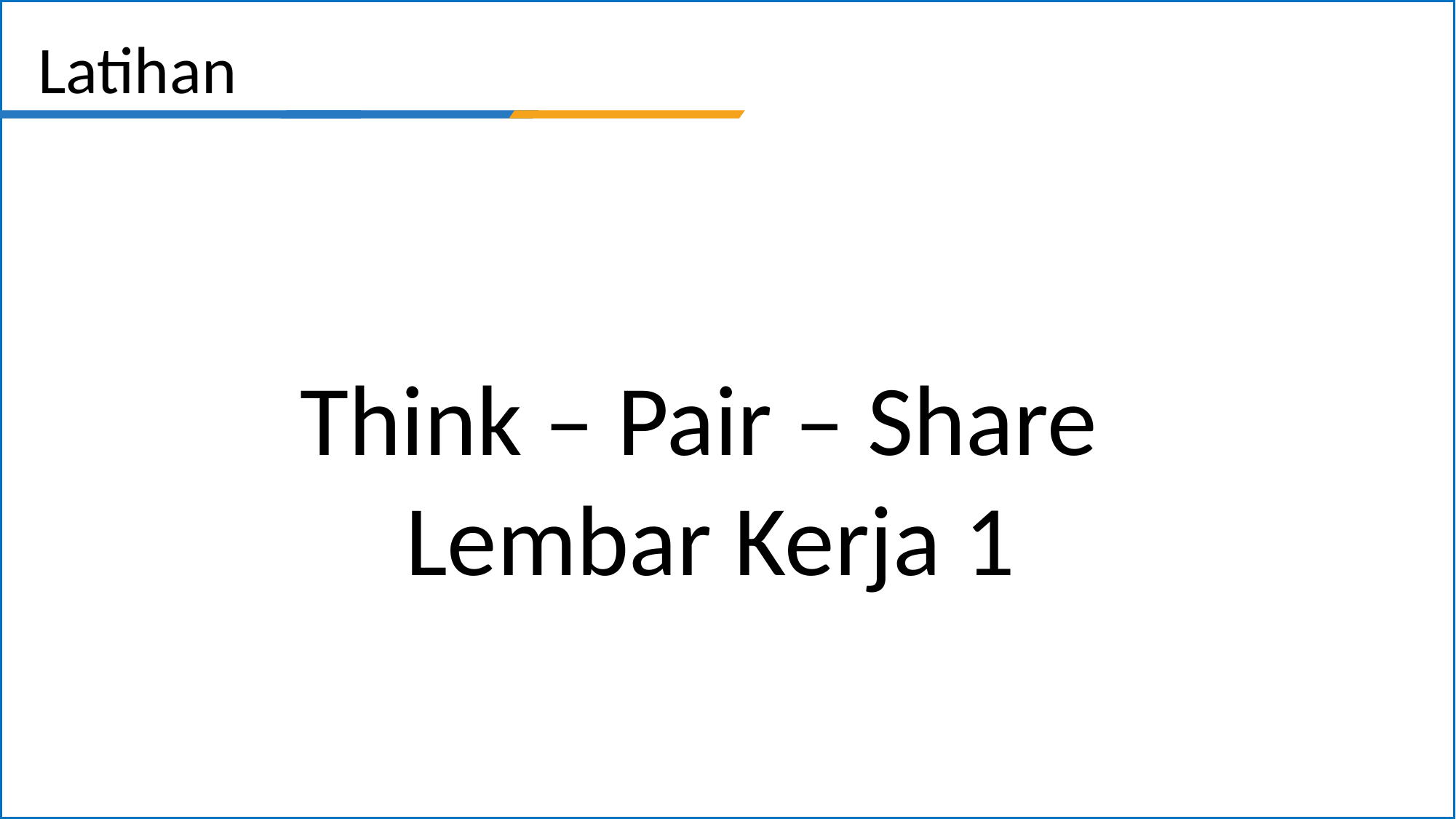

# Latihan

Think – Pair – Share
Lembar Kerja 1